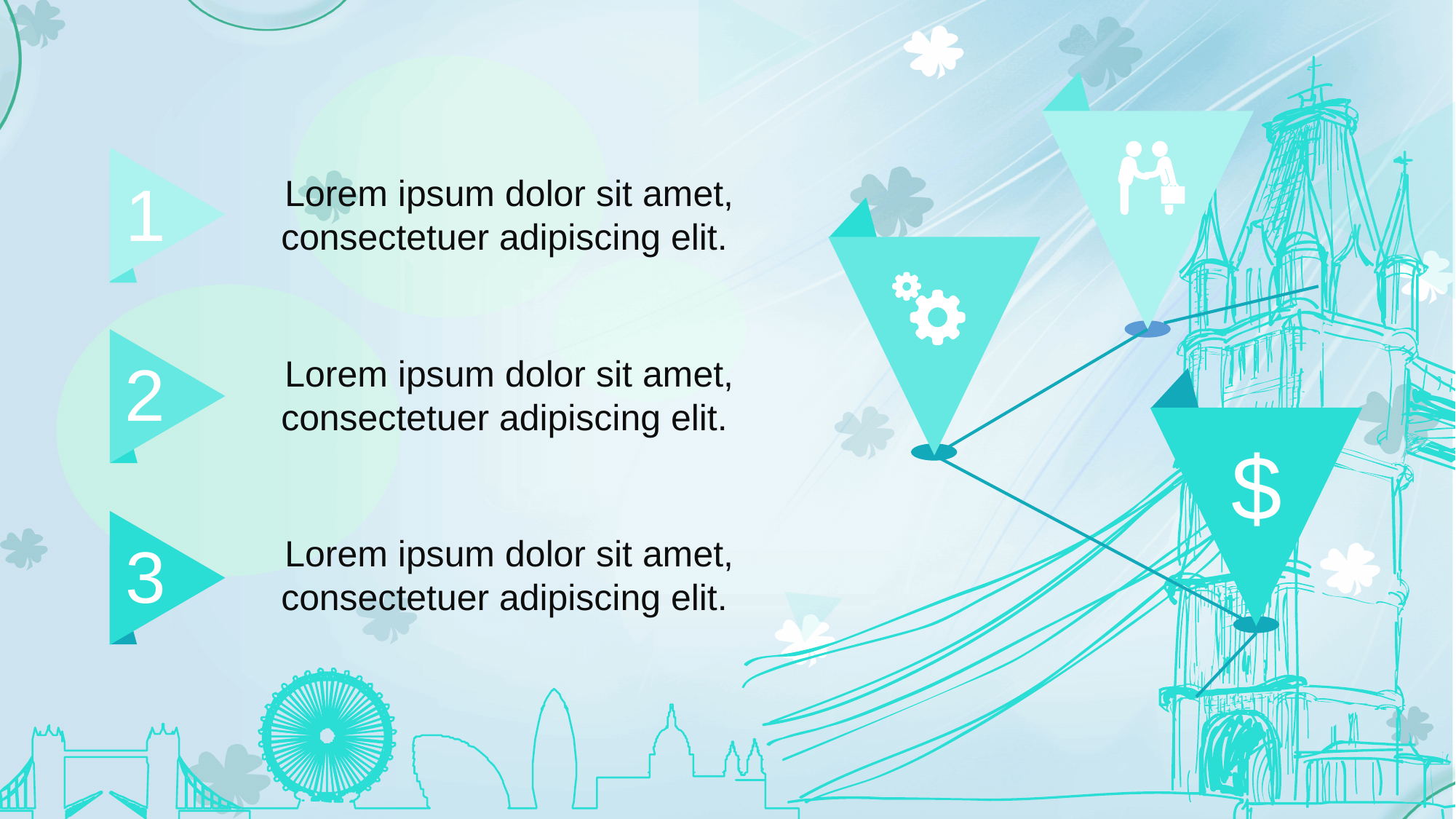

1
Lorem ipsum dolor sit amet, consectetuer adipiscing elit.

2
Lorem ipsum dolor sit amet, consectetuer adipiscing elit.

$

3
Lorem ipsum dolor sit amet, consectetuer adipiscing elit.